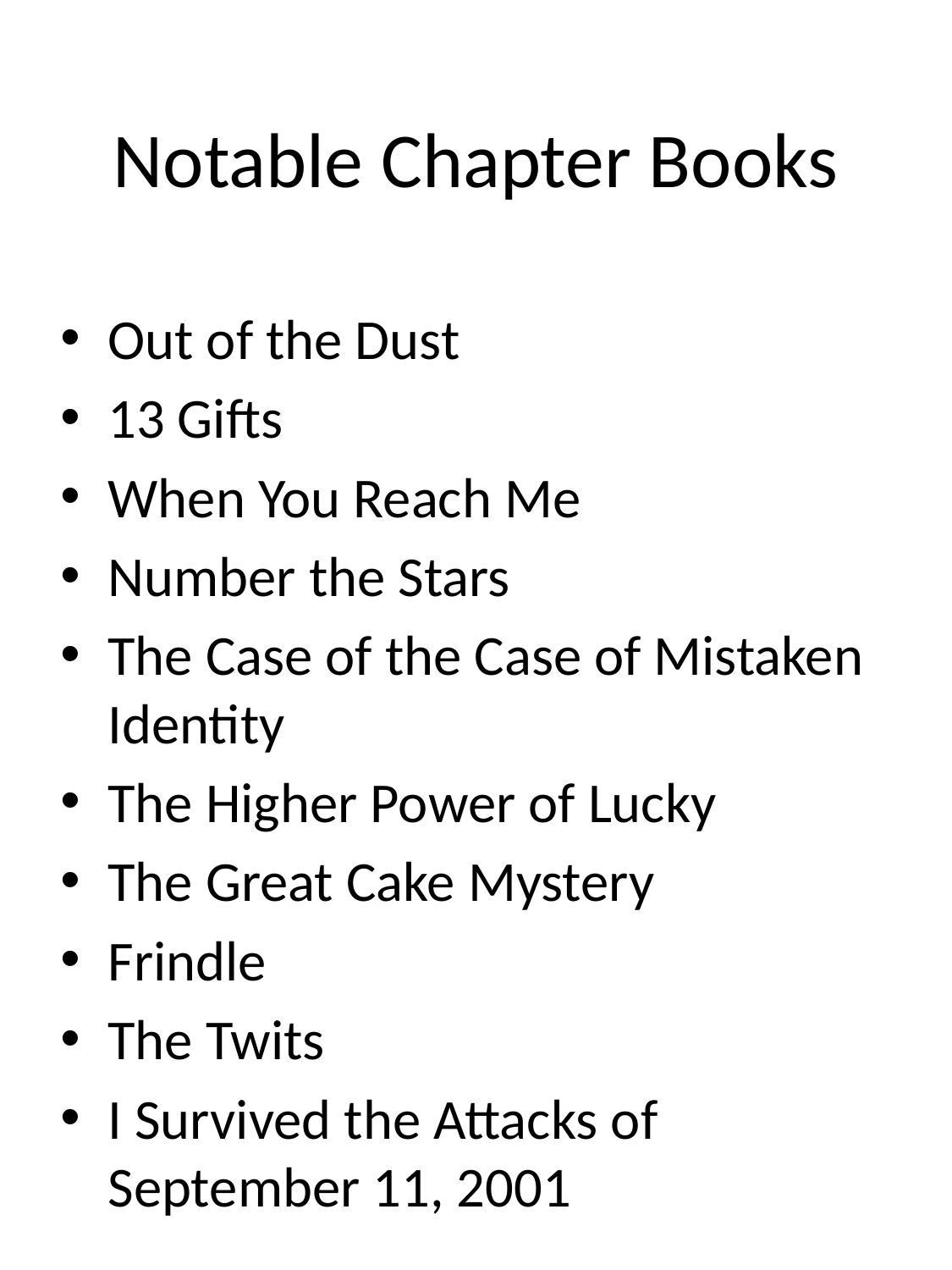

# Notable Chapter Books
Out of the Dust
13 Gifts
When You Reach Me
Number the Stars
The Case of the Case of Mistaken Identity
The Higher Power of Lucky
The Great Cake Mystery
Frindle
The Twits
I Survived the Attacks of September 11, 2001